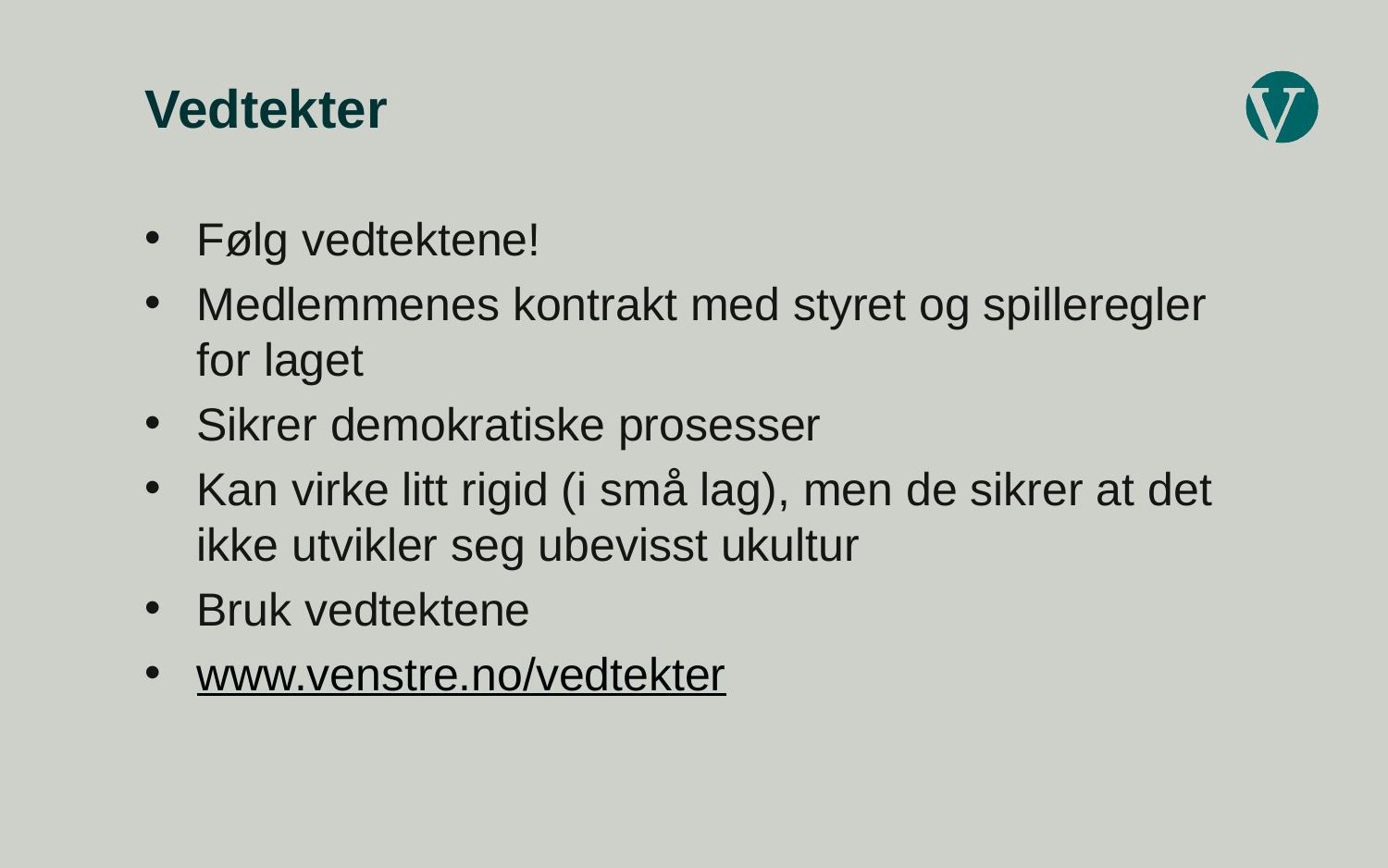

# Vedtekter
Følg vedtektene!
Medlemmenes kontrakt med styret og spilleregler for laget
Sikrer demokratiske prosesser
Kan virke litt rigid (i små lag), men de sikrer at det ikke utvikler seg ubevisst ukultur
Bruk vedtektene
www.venstre.no/vedtekter